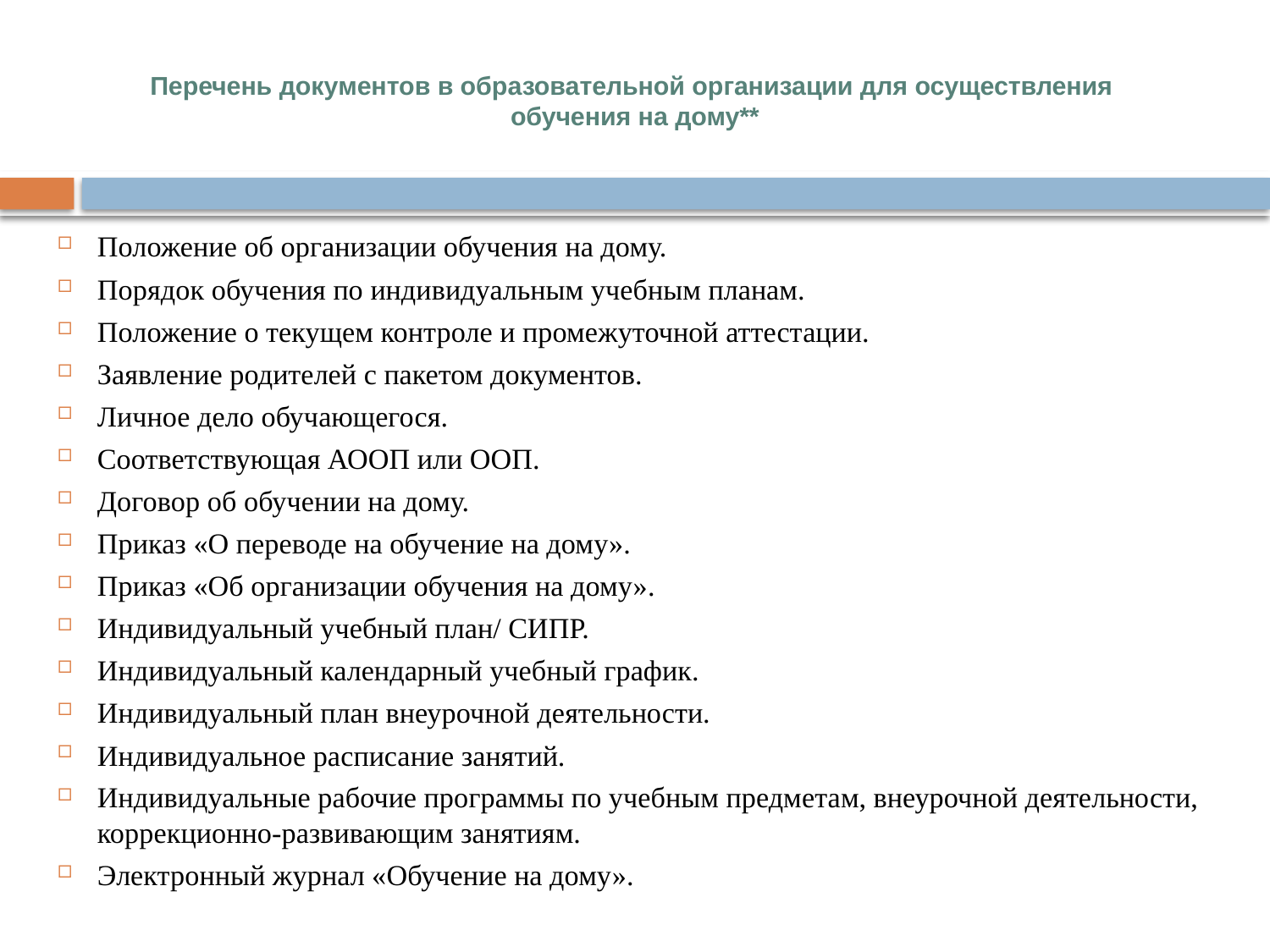

# Перечень документов в образовательной организации для осуществления обучения на дому**
Положение об организации обучения на дому.
Порядок обучения по индивидуальным учебным планам.
Положение о текущем контроле и промежуточной аттестации.
Заявление родителей с пакетом документов.
Личное дело обучающегося.
Соответствующая АООП или ООП.
Договор об обучении на дому.
Приказ «О переводе на обучение на дому».
Приказ «Об организации обучения на дому».
Индивидуальный учебный план/ СИПР.
Индивидуальный календарный учебный график.
Индивидуальный план внеурочной деятельности.
Индивидуальное расписание занятий.
Индивидуальные рабочие программы по учебным предметам, внеурочной деятельности, коррекционно-развивающим занятиям.
Электронный журнал «Обучение на дому».